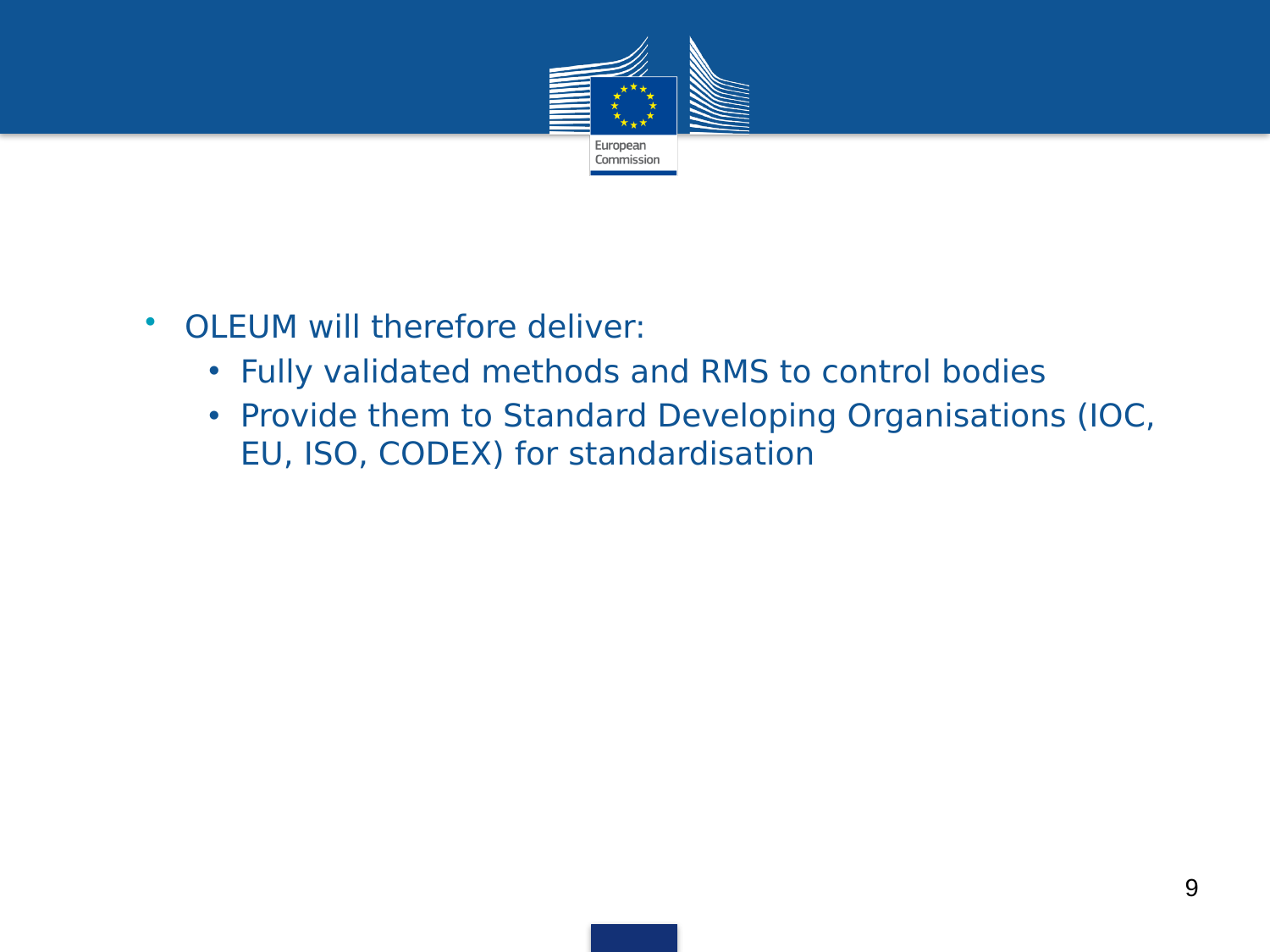

OLEUM will therefore deliver:
Fully validated methods and RMS to control bodies
Provide them to Standard Developing Organisations (IOC, EU, ISO, CODEX) for standardisation

9